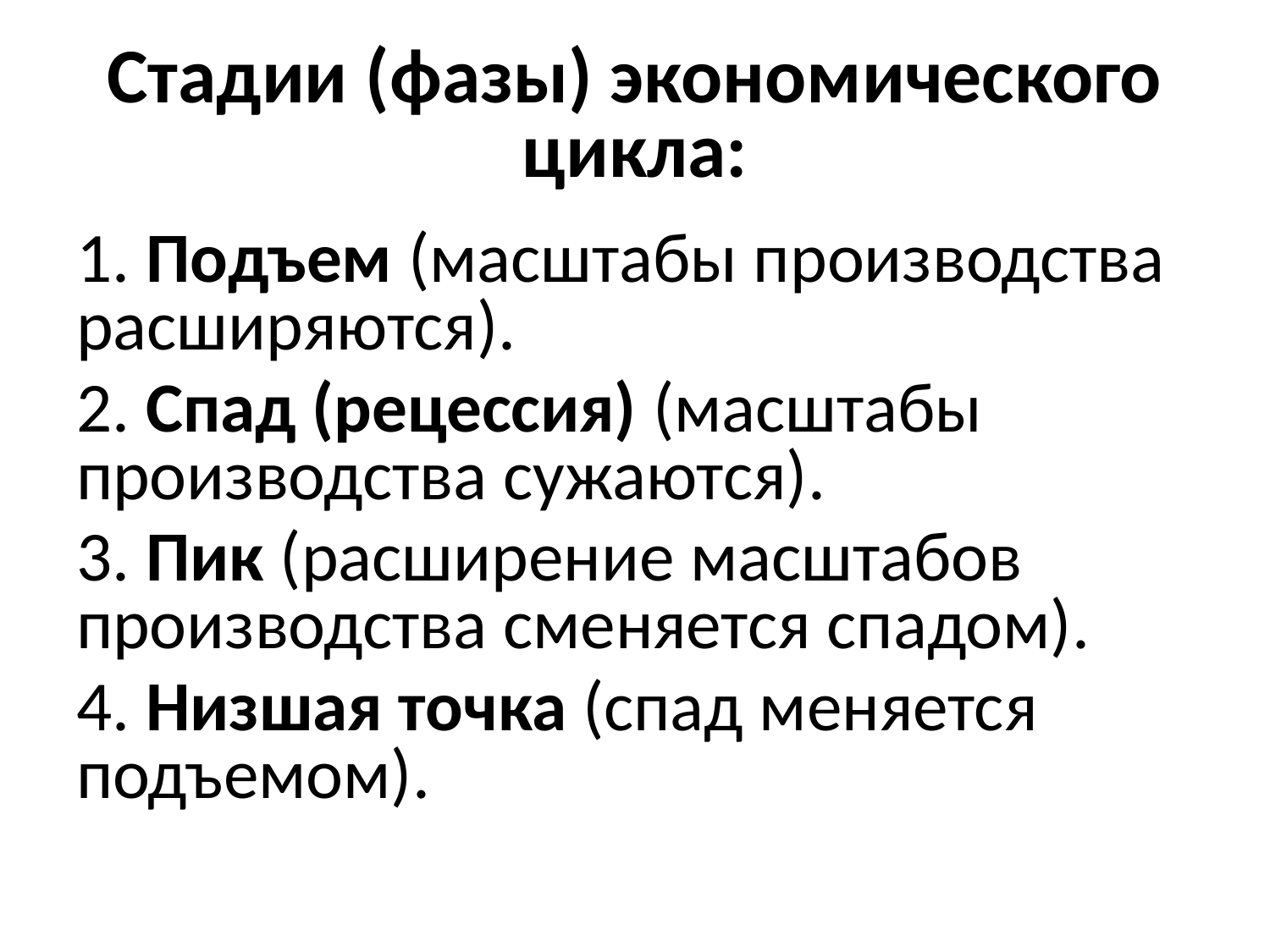

# Стадии (фазы) экономического цикла:
1. Подъем (масштабы производства расширяются).
2. Спад (рецессия) (масштабы производства сужаются).
3. Пик (расширение масштабов производства сменяется спадом).
4. Низшая точка (спад меняется подъемом).